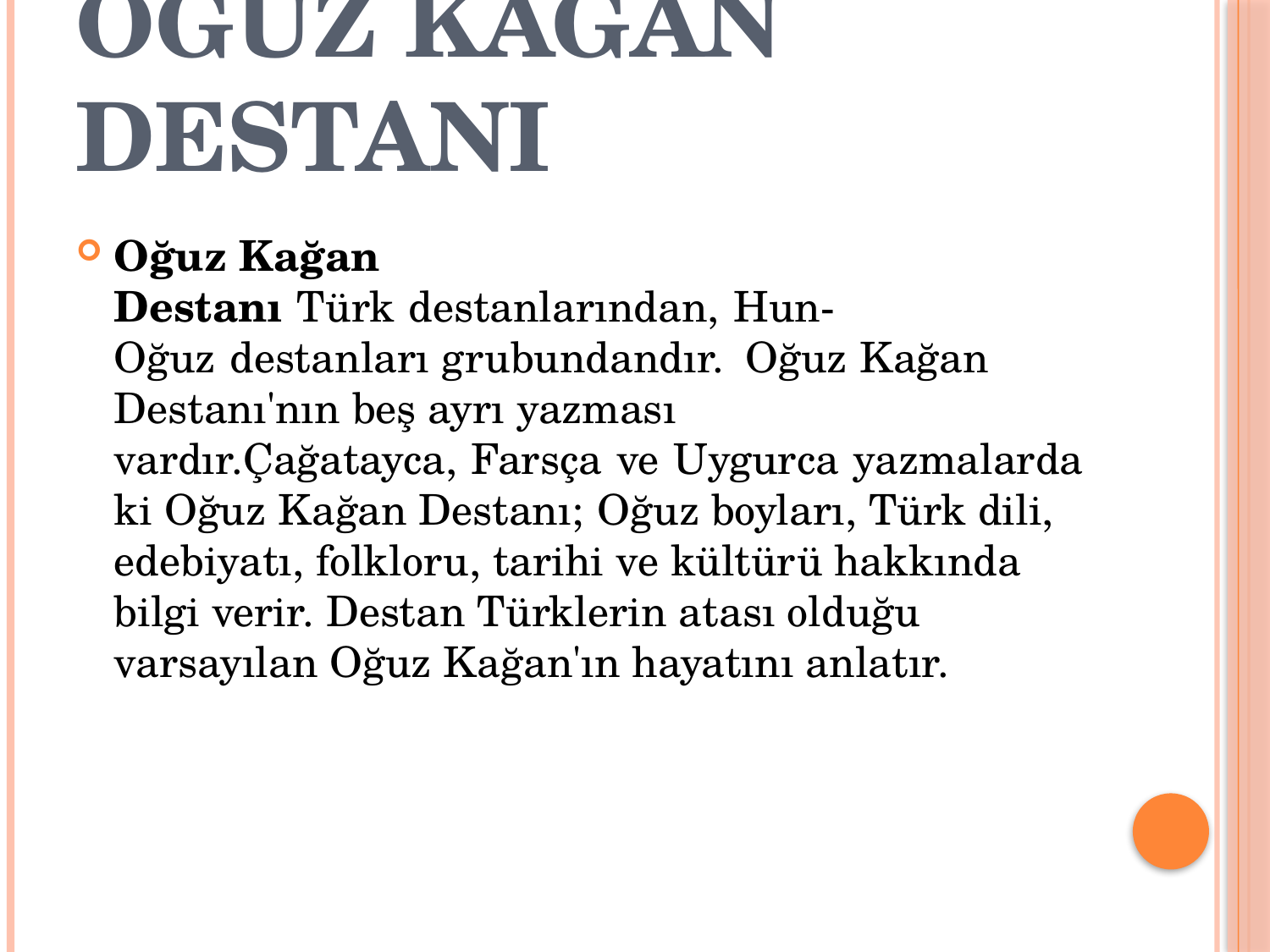

# Oğuz kağan destanI
Oğuz Kağan Destanı Türk destanlarından, Hun-Oğuz destanları grubundandır.  Oğuz Kağan Destanı'nın beş ayrı yazması vardır.Çağatayca, Farsça ve Uygurca yazmalardaki Oğuz Kağan Destanı; Oğuz boyları, Türk dili, edebiyatı, folkloru, tarihi ve kültürü hakkında bilgi verir. Destan Türklerin atası olduğu varsayılan Oğuz Kağan'ın hayatını anlatır.